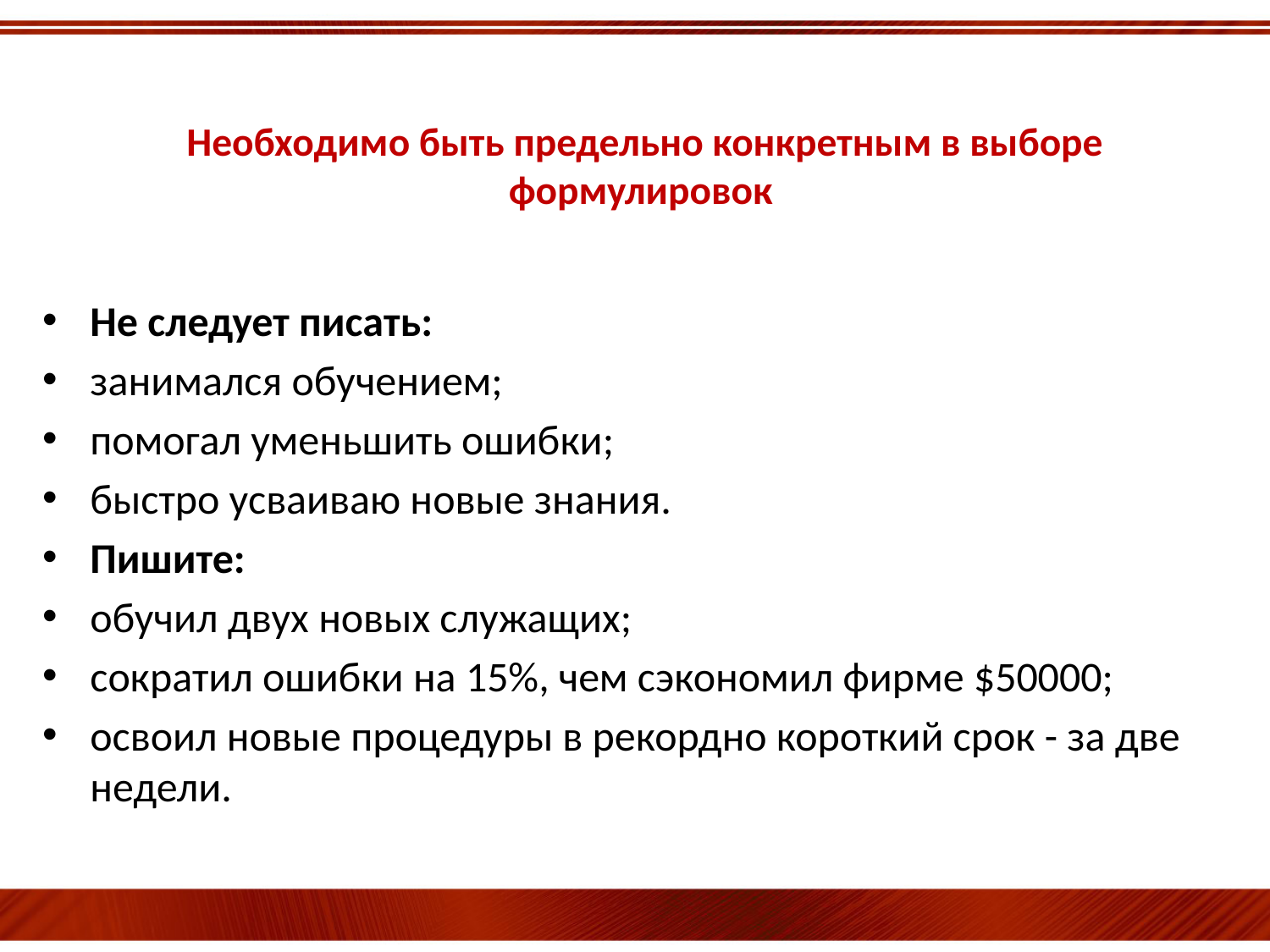

# Необходимо быть предельно конкретным в выборе формулировок
Не следует писать:
занимался обучением;
помогал уменьшить ошибки;
быстро усваиваю новые знания.
Пишите:
обучил двух новых служащих;
сократил ошибки на 15%, чем сэкономил фирме $50000;
освоил новые процедуры в рекордно короткий срок - за две недели.